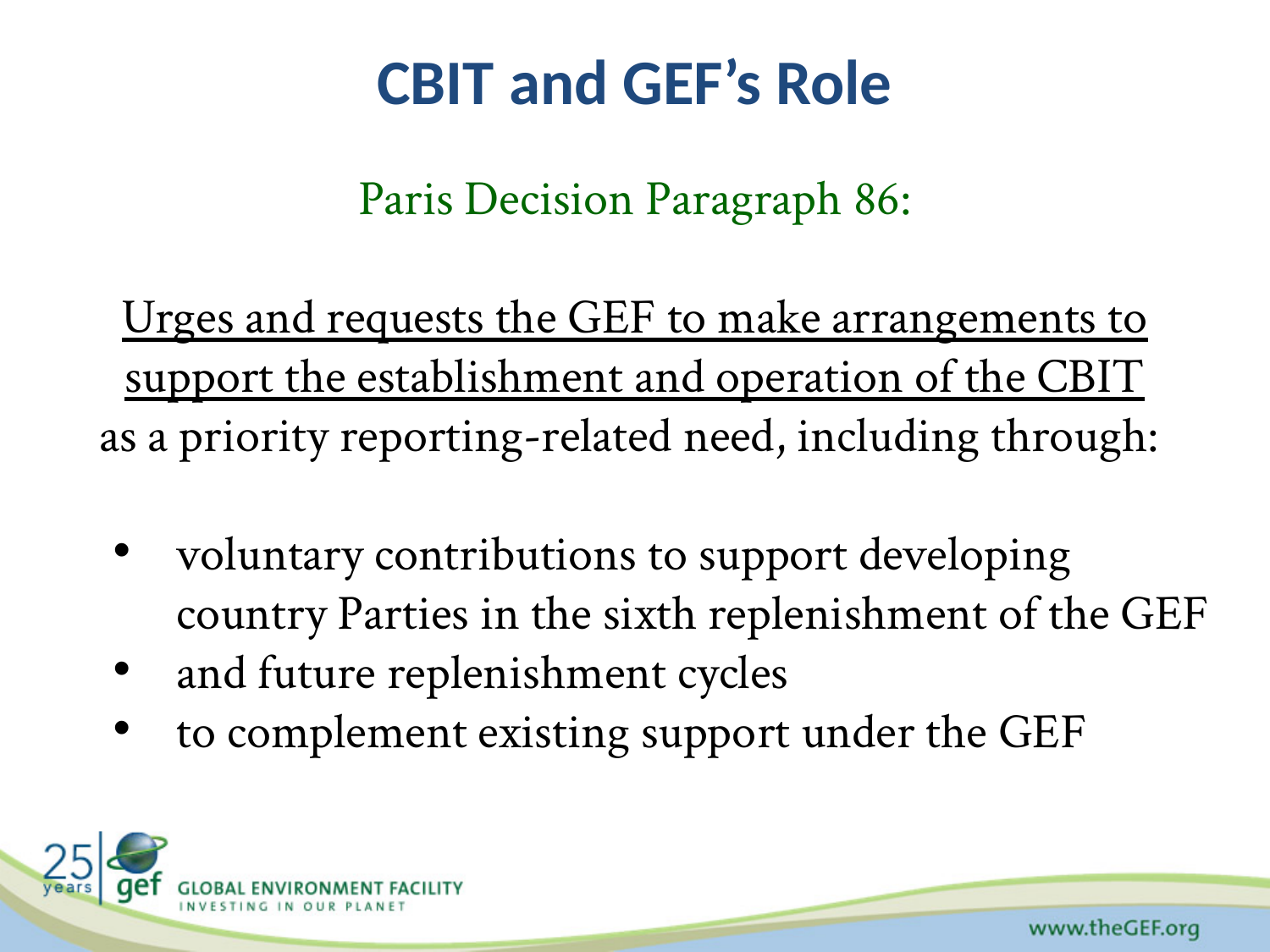

# CBIT and GEF’s Role
Paris Decision Paragraph 86:

Urges and requests the GEF to make arrangements to support the establishment and operation of the CBIT
as a priority reporting-related need, including through:

voluntary contributions to support developing country Parties in the sixth replenishment of the GEF
and future replenishment cycles
to complement existing support under the GEF